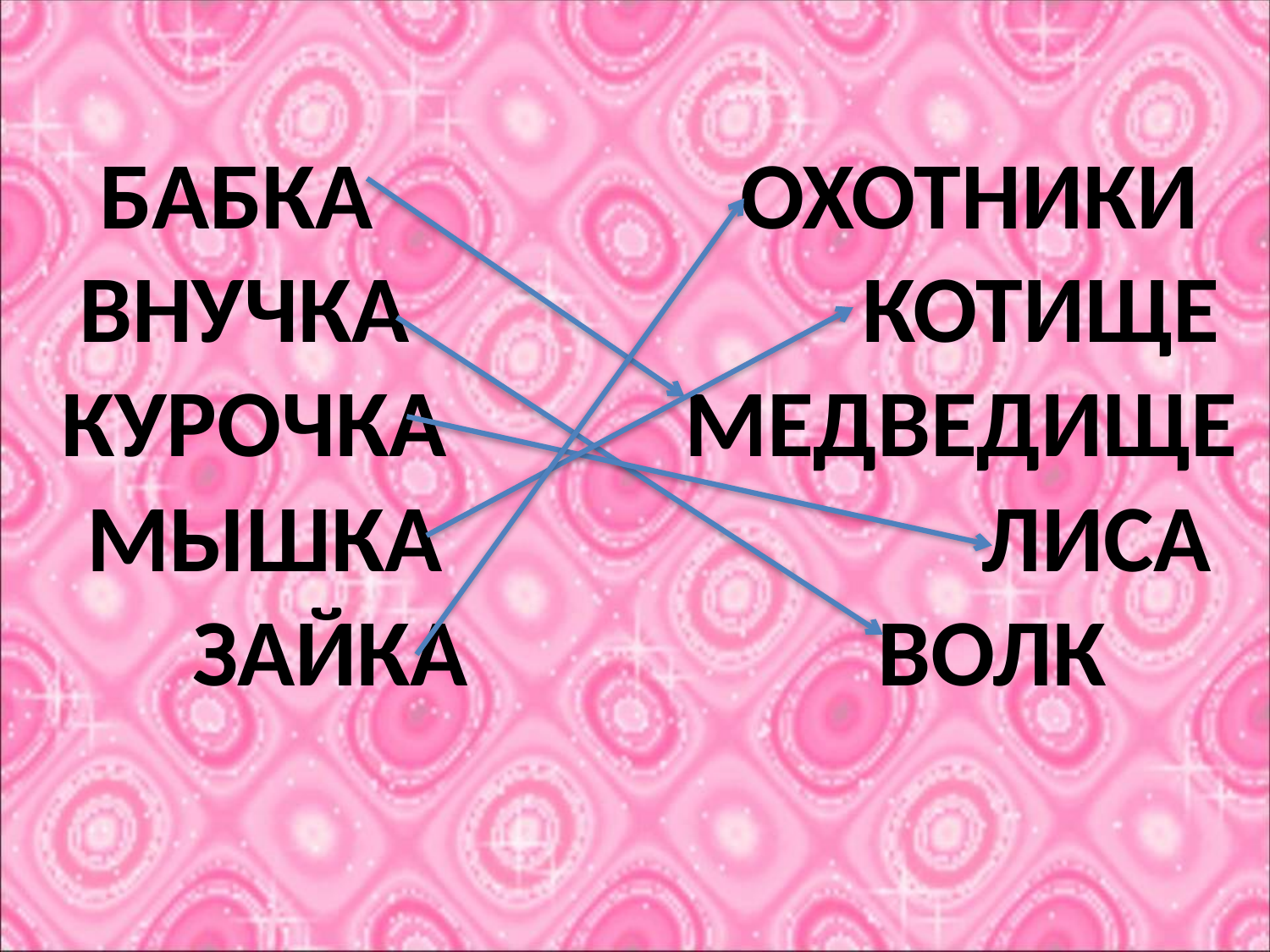

# БАБКА                 ОХОТНИКИ ВНУЧКА                     КОТИЩЕ КУРОЧКА           МЕДВЕДИЩЕ МЫШКА                         ЛИСА ЗАЙКА                   ВОЛК